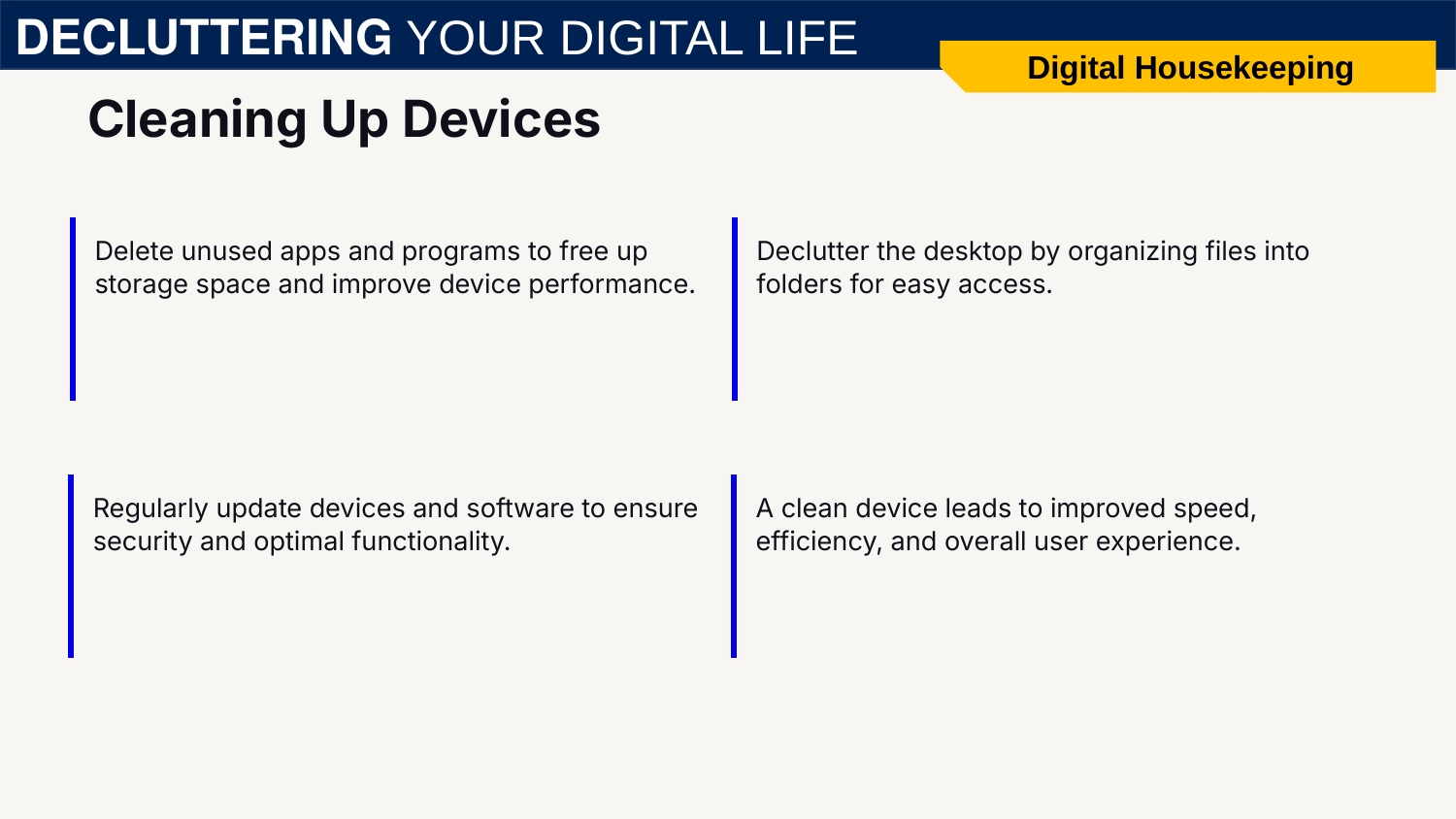

DECLUTTERING YOUR DIGITAL LIFE
Digital Housekeeping

# Cleaning Up Devices
Delete unused apps and programs to free up storage space and improve device performance.
Declutter the desktop by organizing files into folders for easy access.
Regularly update devices and software to ensure security and optimal functionality.
A clean device leads to improved speed, efficiency, and overall user experience.